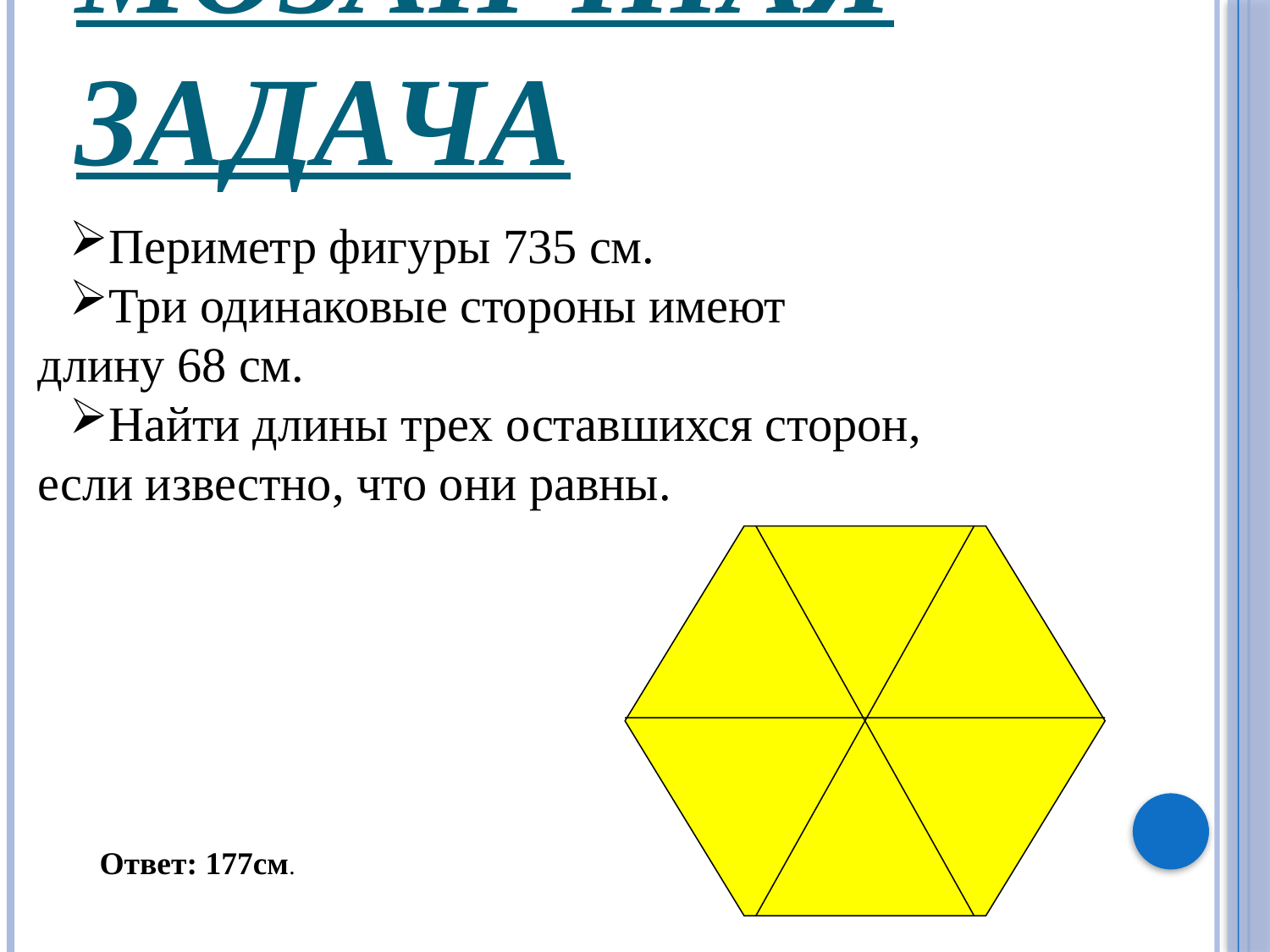

# Мозаичная задача
Периметр фигуры 735 см.
Три одинаковые стороны имеют длину 68 см.
Найти длины трех оставшихся сторон, если известно, что они равны.

Ответ: 177см.